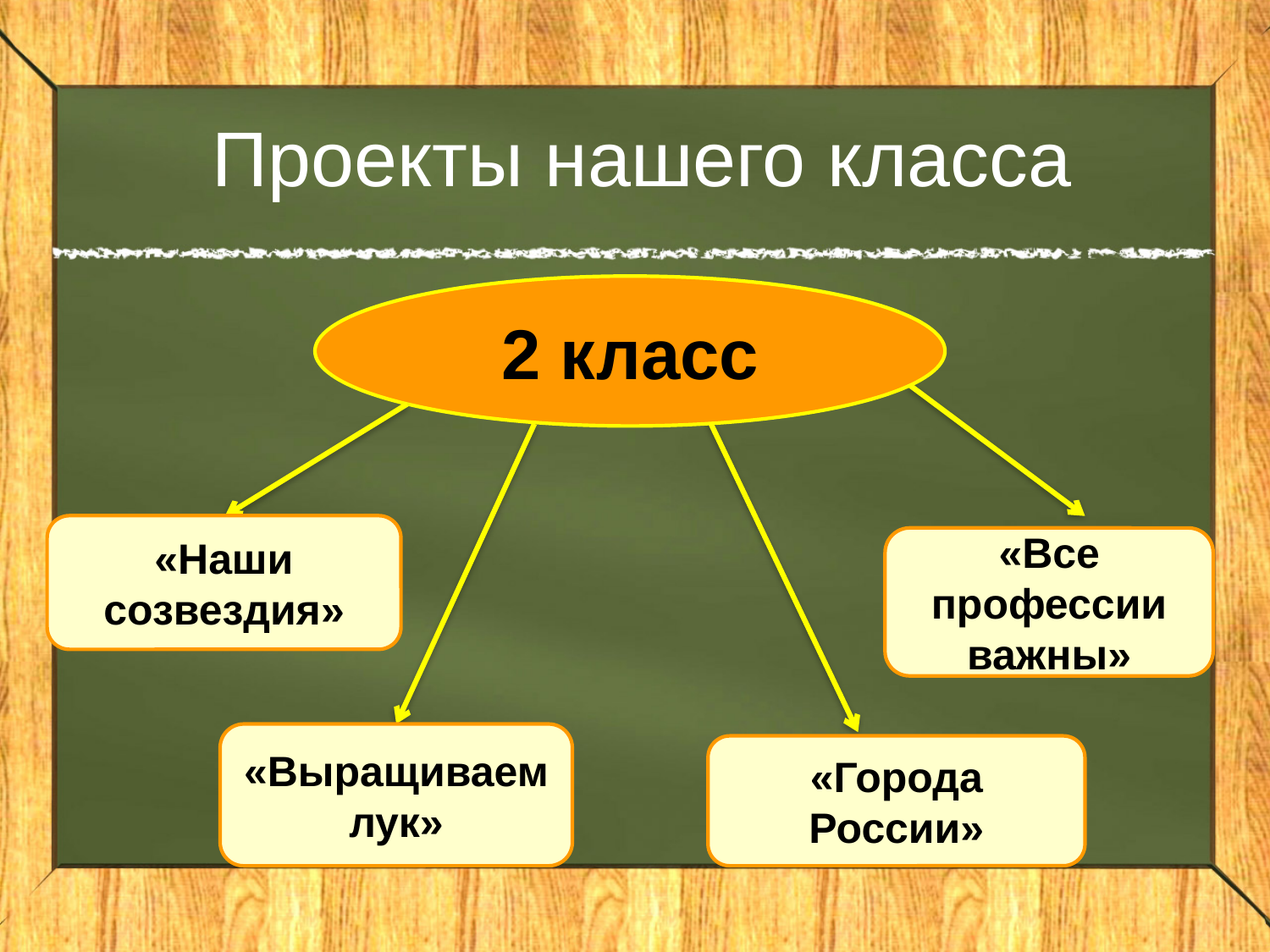

# Проекты нашего класса
2 класс
«Наши созвездия»
«Все профессии важны»
«Выращиваем лук»
«Города России»